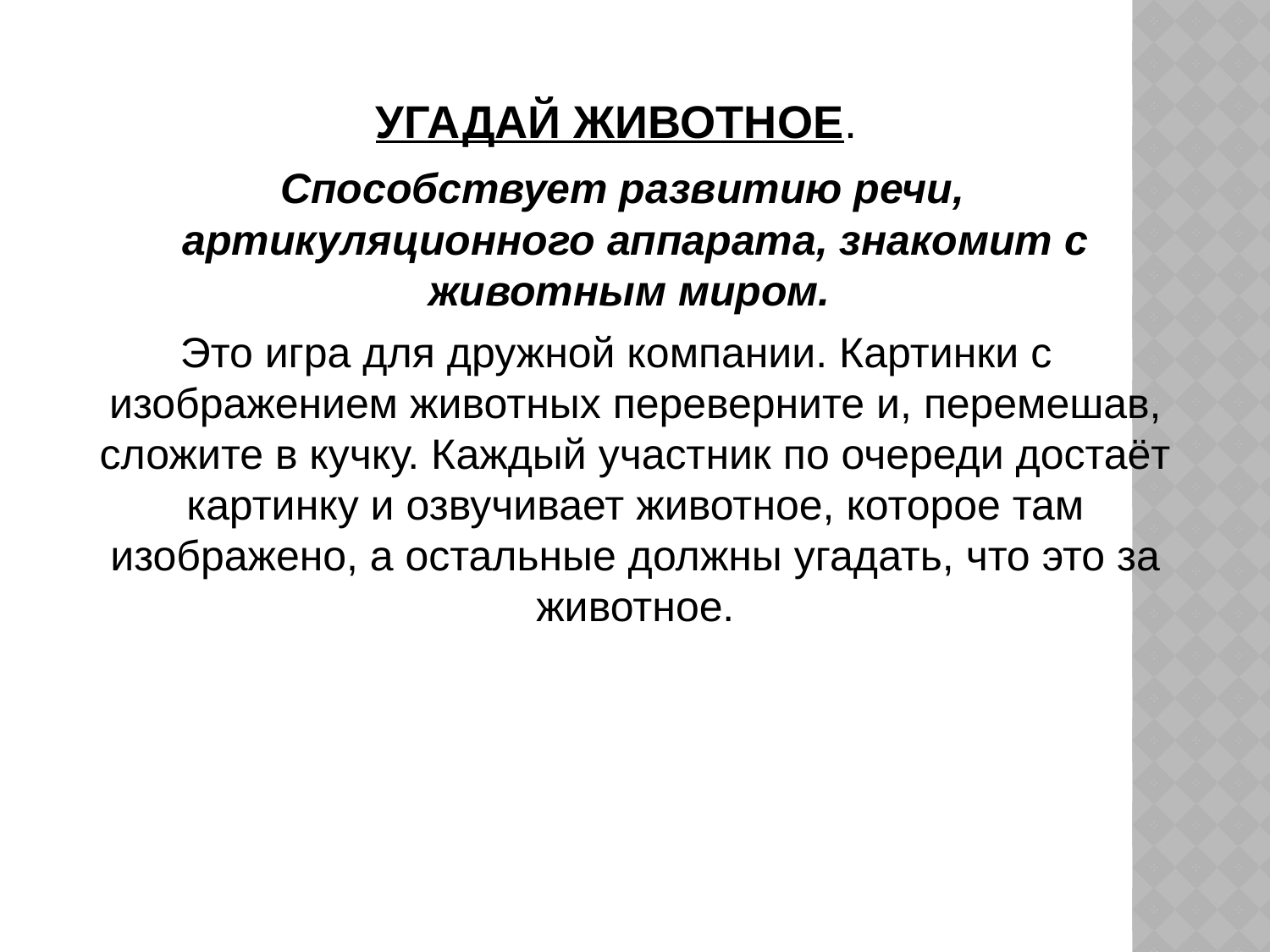

УГАДАЙ ЖИВОТНОЕ.
 Способствует развитию речи, артикуляционного аппарата, знакомит с животным миром.
Это игра для дружной компании. Картинки с изображением животных переверните и, перемешав, сложите в кучку. Каждый участник по очереди достаёт картинку и озвучивает животное, которое там изображено, а остальные должны угадать, что это за животное.